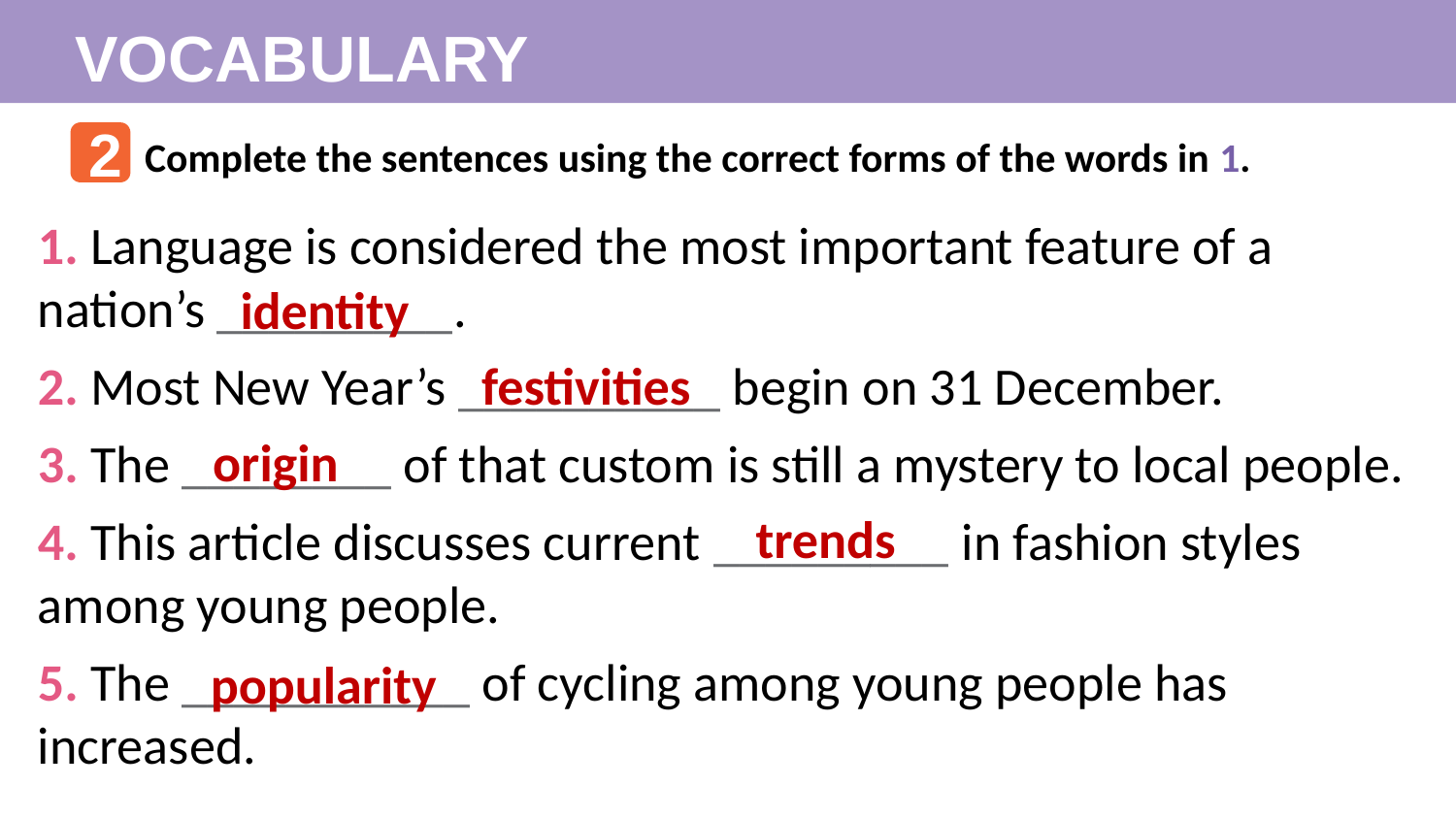

VOCABULARY
2

Complete the sentences using the correct forms of the words in 1.
1. Language is considered the most important feature of a nation’s _________.

2. Most New Year’s __________ begin on 31 December.
3. The ________ of that custom is still a mystery to local people.

4. This article discusses current _________ in fashion styles among young people.

5. The ___________ of cycling among young people has increased.
 identity
 festivities
 origin
 trends
 popularity